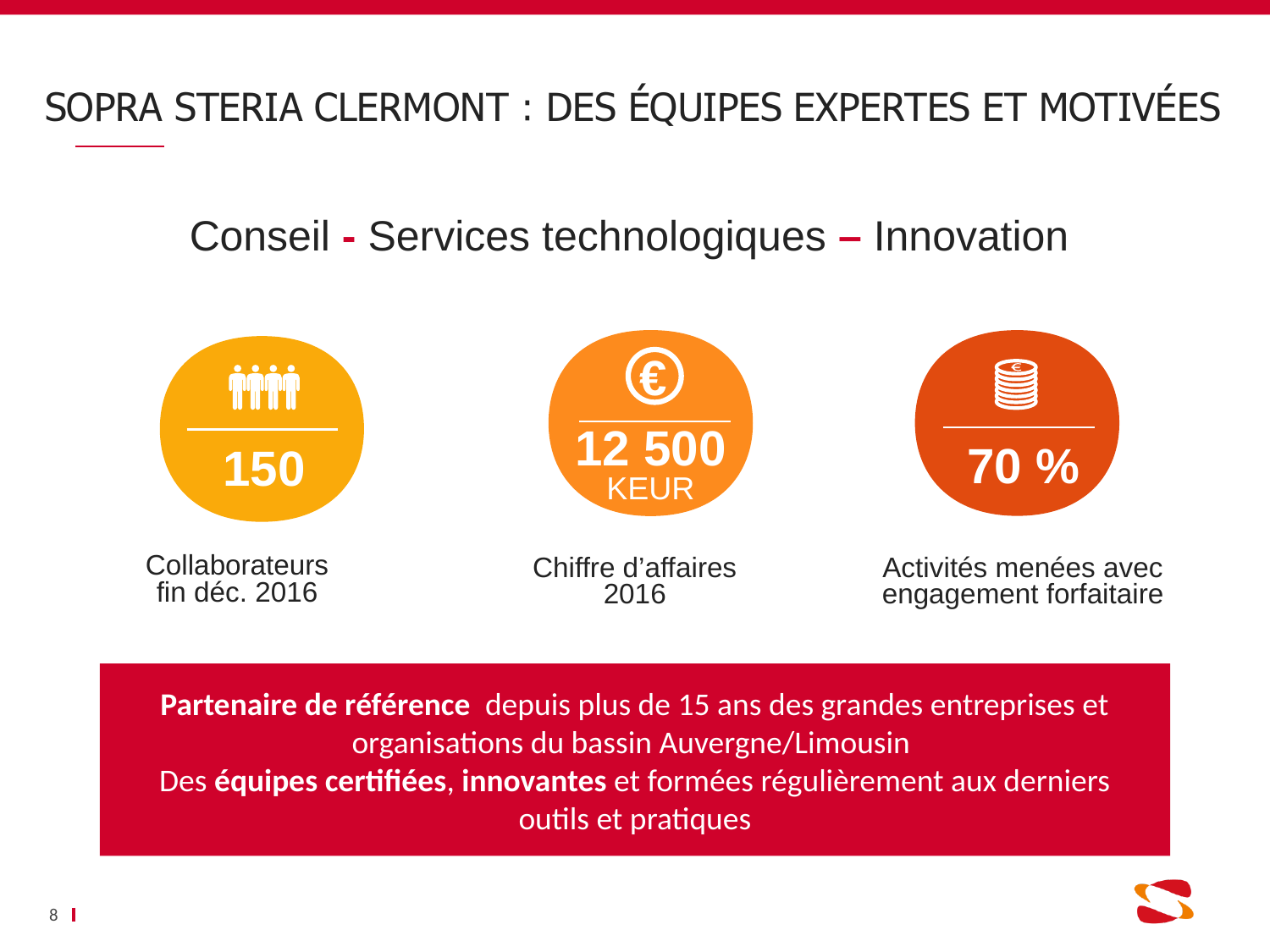

8
# Sopra Steria CLERMONT : des équipes expertes et motivées
Conseil - Services technologiques – Innovation

€

12 500 KEUR

70 %

150
Collaborateurs
fin déc. 2016
Activités menées avec engagement forfaitaire
Chiffre d’affaires
2016
Partenaire de référence  depuis plus de 15 ans des grandes entreprises et organisations du bassin Auvergne/Limousin
Des équipes certifiées, innovantes et formées régulièrement aux derniers outils et pratiques